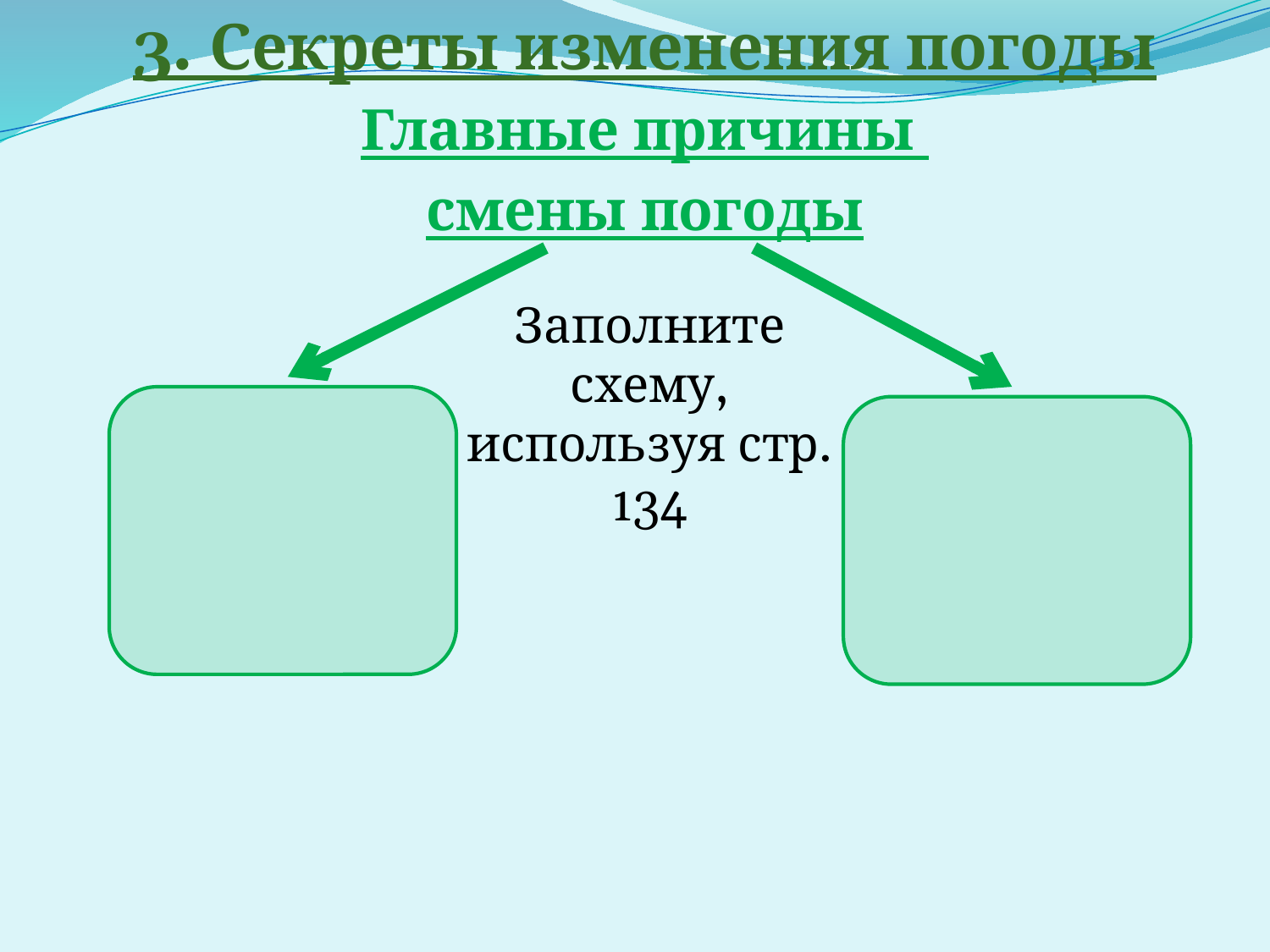

3. Секреты изменения погоды
Главные причины
смены погоды

Заполните схему, используя стр. 134